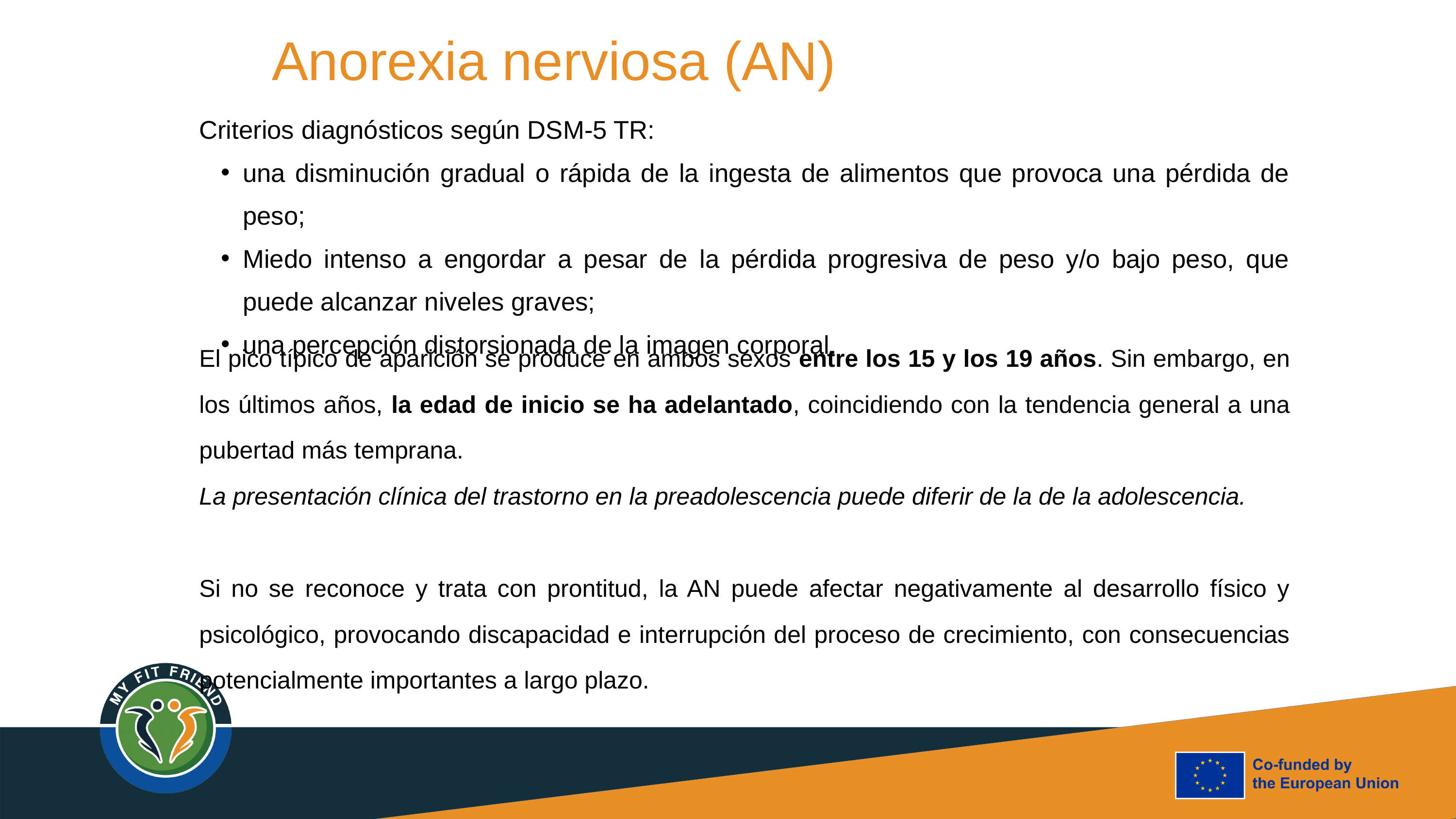

Anorexia nerviosa (AN)
Criterios diagnósticos según DSM-5 TR:
una disminución gradual o rápida de la ingesta de alimentos que provoca una pérdida de peso;
Miedo intenso a engordar a pesar de la pérdida progresiva de peso y/o bajo peso, que puede alcanzar niveles graves;
una percepción distorsionada de la imagen corporal.
El pico típico de aparición se produce en ambos sexos entre los 15 y los 19 años. Sin embargo, en los últimos años, la edad de inicio se ha adelantado, coincidiendo con la tendencia general a una pubertad más temprana.
La presentación clínica del trastorno en la preadolescencia puede diferir de la de la adolescencia.

Si no se reconoce y trata con prontitud, la AN puede afectar negativamente al desarrollo físico y psicológico, provocando discapacidad e interrupción del proceso de crecimiento, con consecuencias potencialmente importantes a largo plazo.